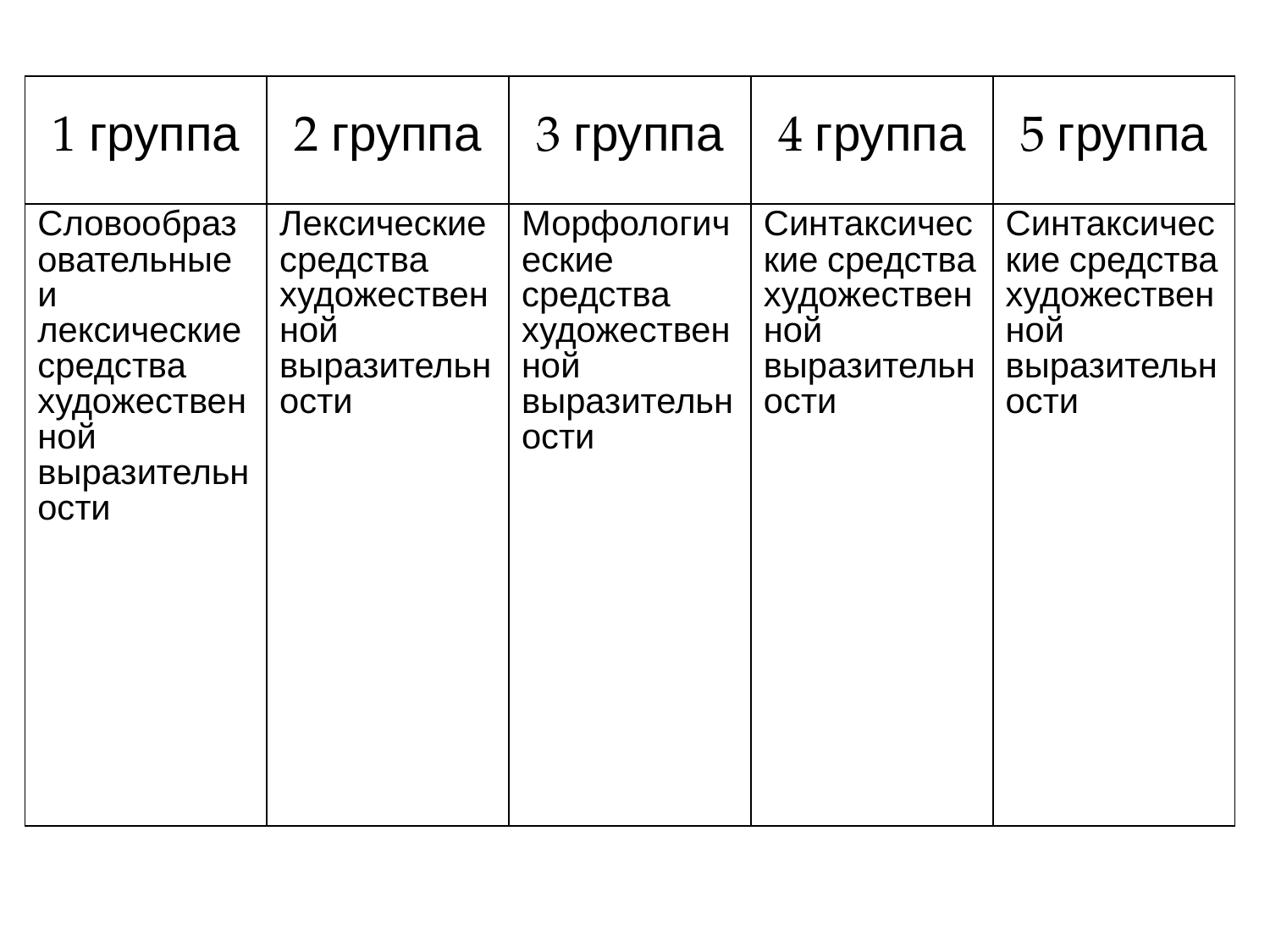

| 1 группа | 2 группа | 3 группа | 4 группа | 5 группа |
| --- | --- | --- | --- | --- |
| Словообразовательные и лексические средства художественной выразительности | Лексические средства художественной выразительности | Морфологические средства художественной выразительности | Синтаксические средства художественной выразительности | Синтаксические средства художественной выразительности |